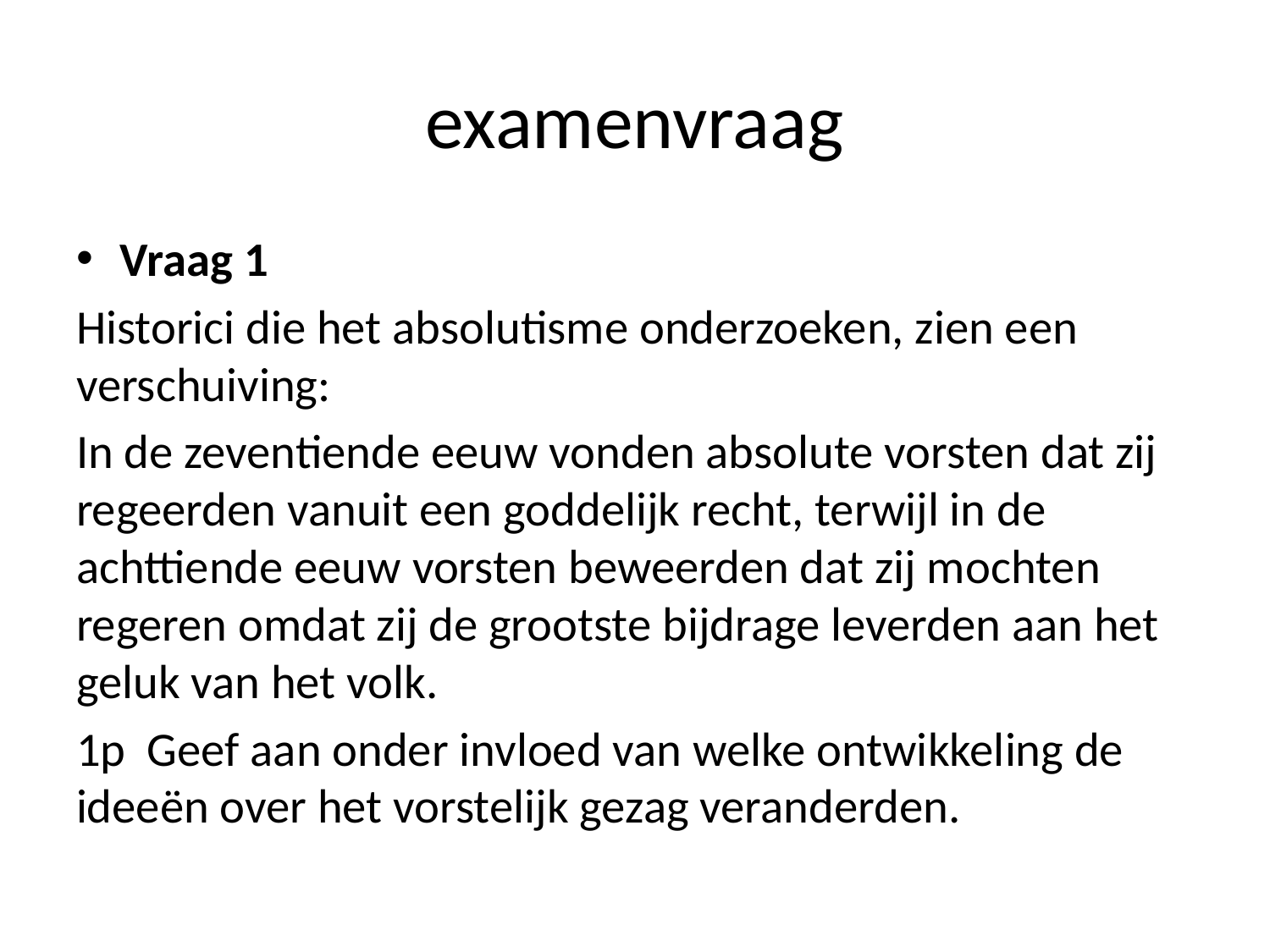

# examenvraag
Vraag 1
Historici die het absolutisme onderzoeken, zien een verschuiving:
In de zeventiende eeuw vonden absolute vorsten dat zij regeerden vanuit een goddelijk recht, terwijl in de achttiende eeuw vorsten beweerden dat zij mochten regeren omdat zij de grootste bijdrage leverden aan het geluk van het volk.
1p  Geef aan onder invloed van welke ontwikkeling de ideeën over het vorstelijk gezag veranderden.